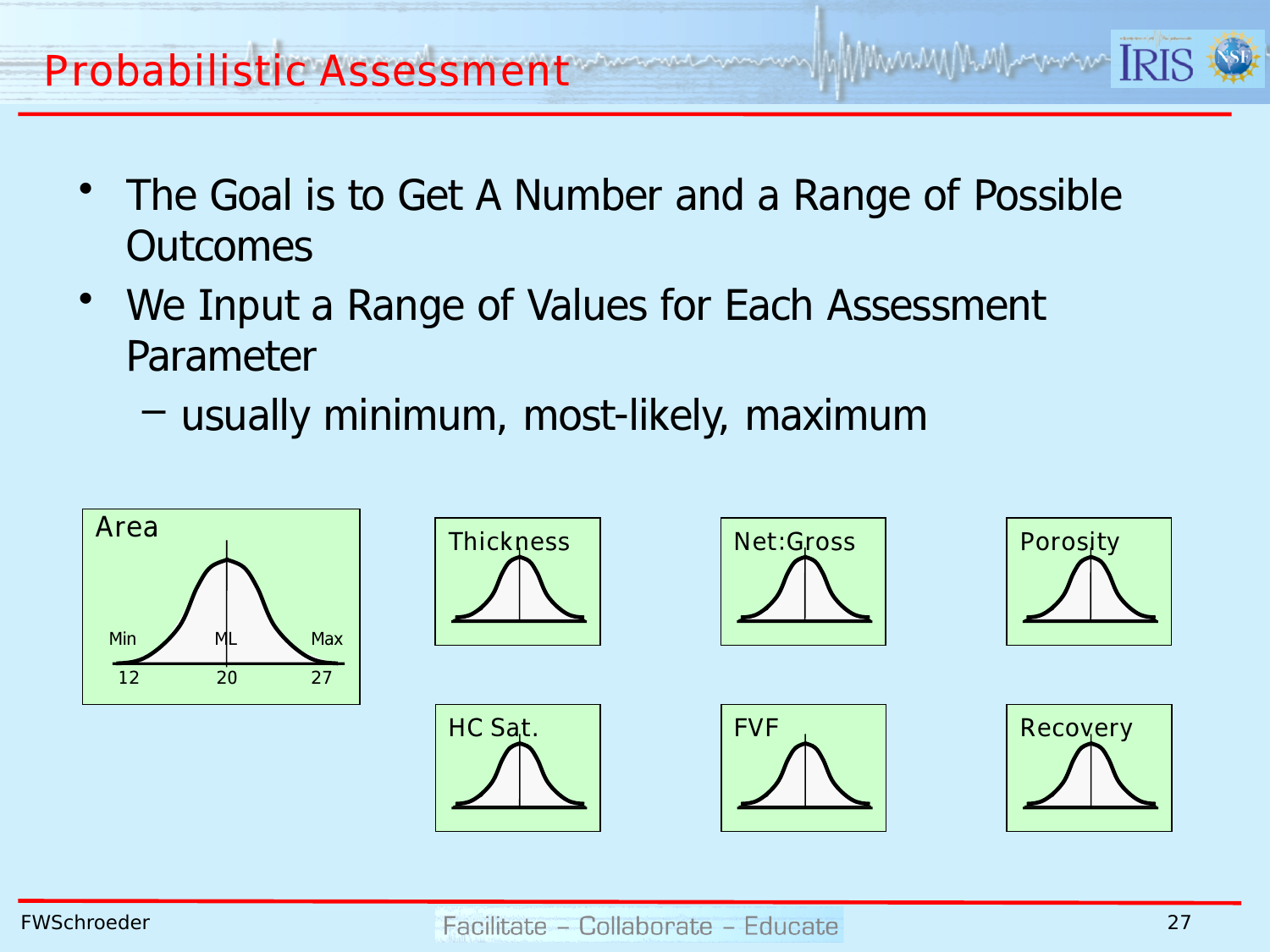

# Probabilistic Assessment

The Goal is to Get A Number and a Range of Possible Outcomes
We Input a Range of Values for Each Assessment Parameter
usually minimum, most-likely, maximum
Area

Min
ML
Max
12
20
27

Thickness

Net:Gross

Porosity

HC Sat.

FVF

Recovery